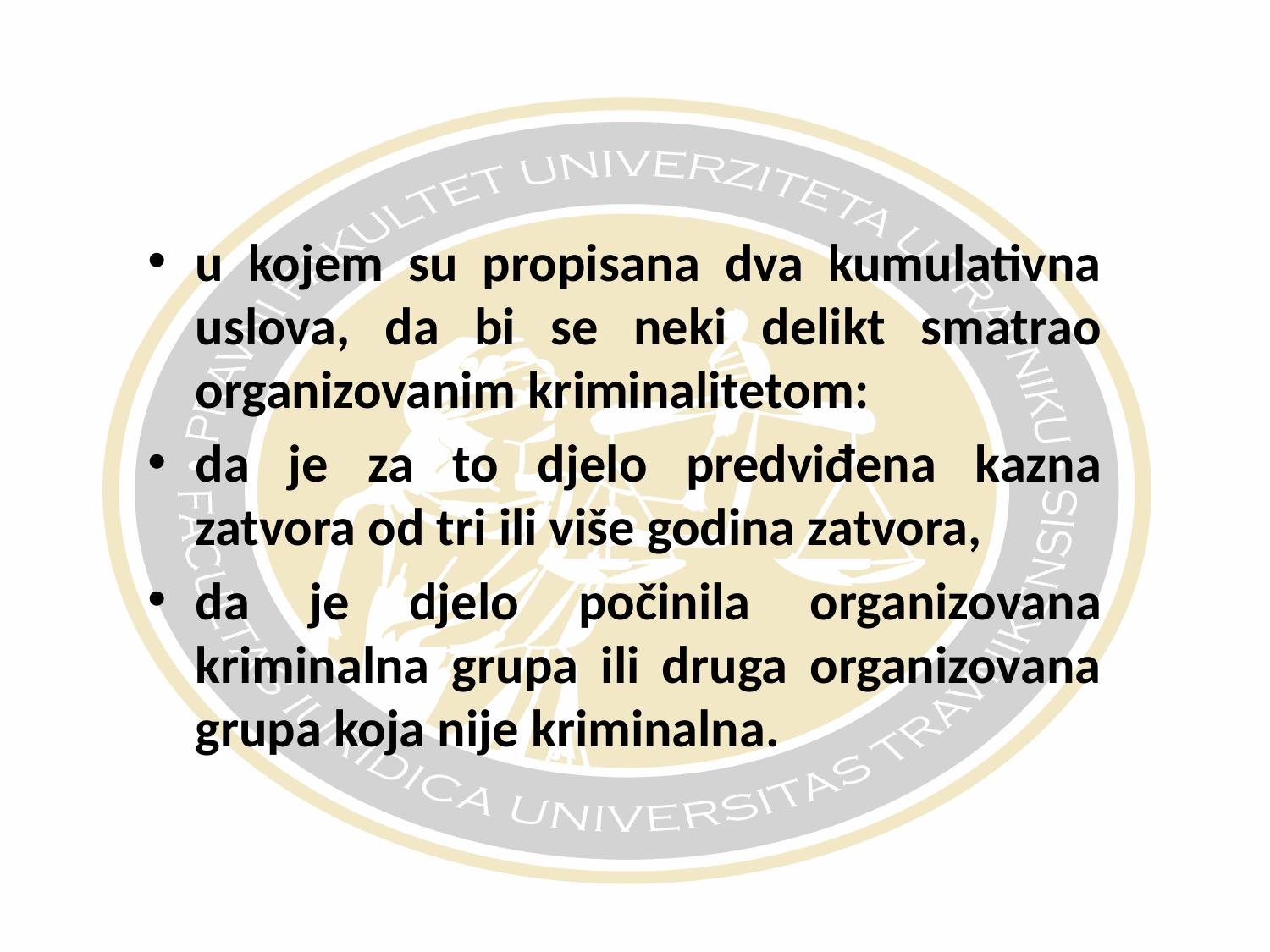

#
u kojem su propisana dva kumulativna uslova, da bi se neki delikt smatrao organizovanim kriminalitetom:
da je za to djelo predviđena kazna zatvora od tri ili više godina zatvora,
da je djelo počinila organizovana kriminalna grupa ili druga organizovana grupa koja nije kriminalna.